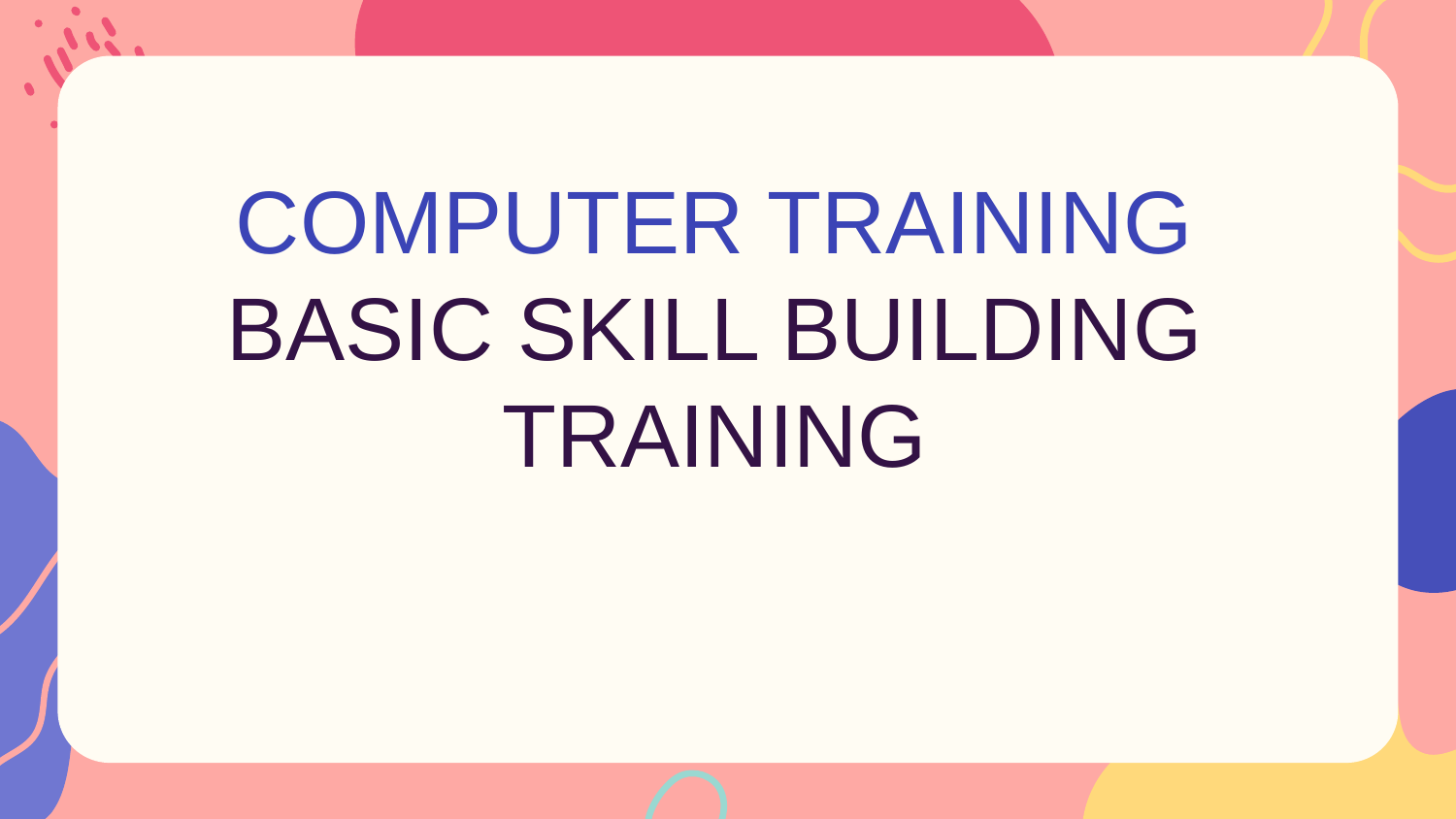

# COMPUTER TRAINING BASIC SKILL BUILDING TRAINING